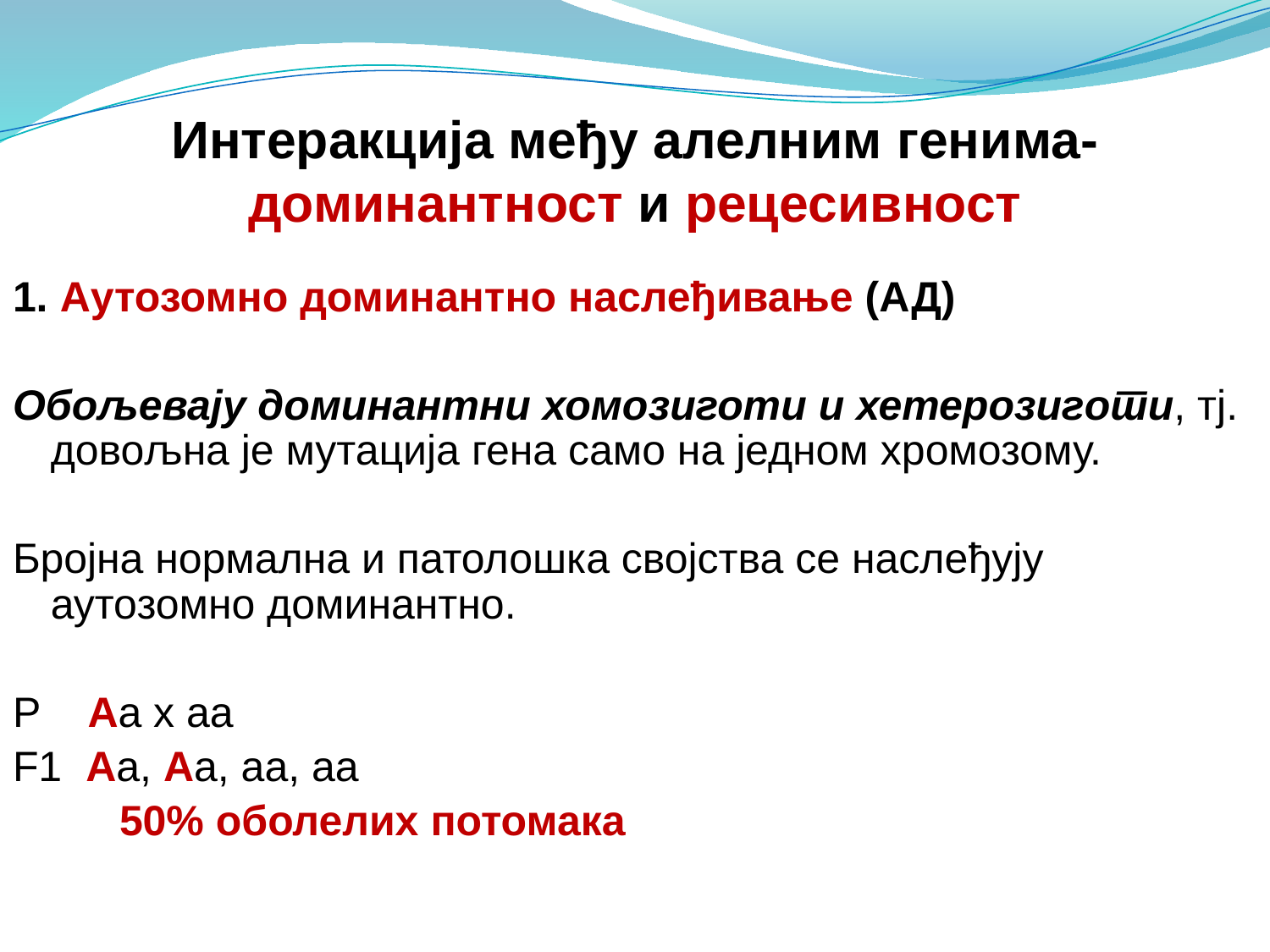

# Интеракција међу алелним генима-доминантност и рецесивност
1. Аутозомно доминантно наслеђивање (АД)

Обољевају доминантни хомозиготи и хетерозиготи, тј. довољна је мутација гена само на једном хромозому.

Бројна нормална и патолошка својства се наслеђују аутозомно доминантно.

P    Аа x аа
F1  Аа, Аа, аа, аа
         50% оболелих потомака